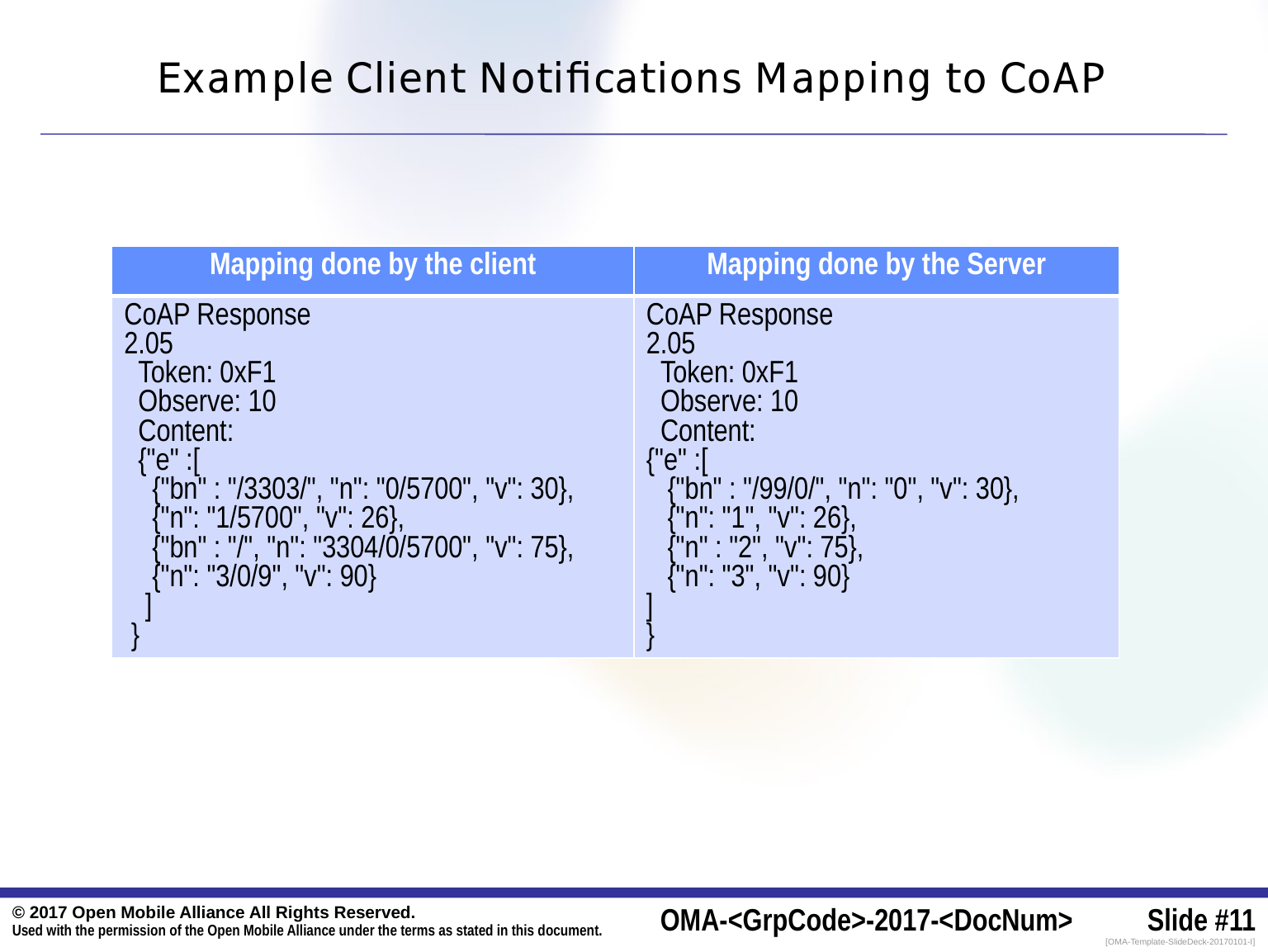

# Example Client Notifications Mapping to CoAP
| Mapping done by the client | Mapping done by the Server |
| --- | --- |
| CoAP Response 2.05 Token: 0xF1 Observe: 10 Content: {"e" :[ {"bn" : "/3303/", "n": "0/5700", "v": 30}, {"n": "1/5700", "v": 26}, {"bn" : "/", "n": "3304/0/5700", "v": 75}, {"n": "3/0/9", "v": 90} ] } | CoAP Response 2.05 Token: 0xF1 Observe: 10 Content: {"e" :[ {"bn" : "/99/0/", "n": "0", "v": 30}, {"n": "1", "v": 26}, {"n" : "2", "v": 75}, {"n": "3", "v": 90} ] } |